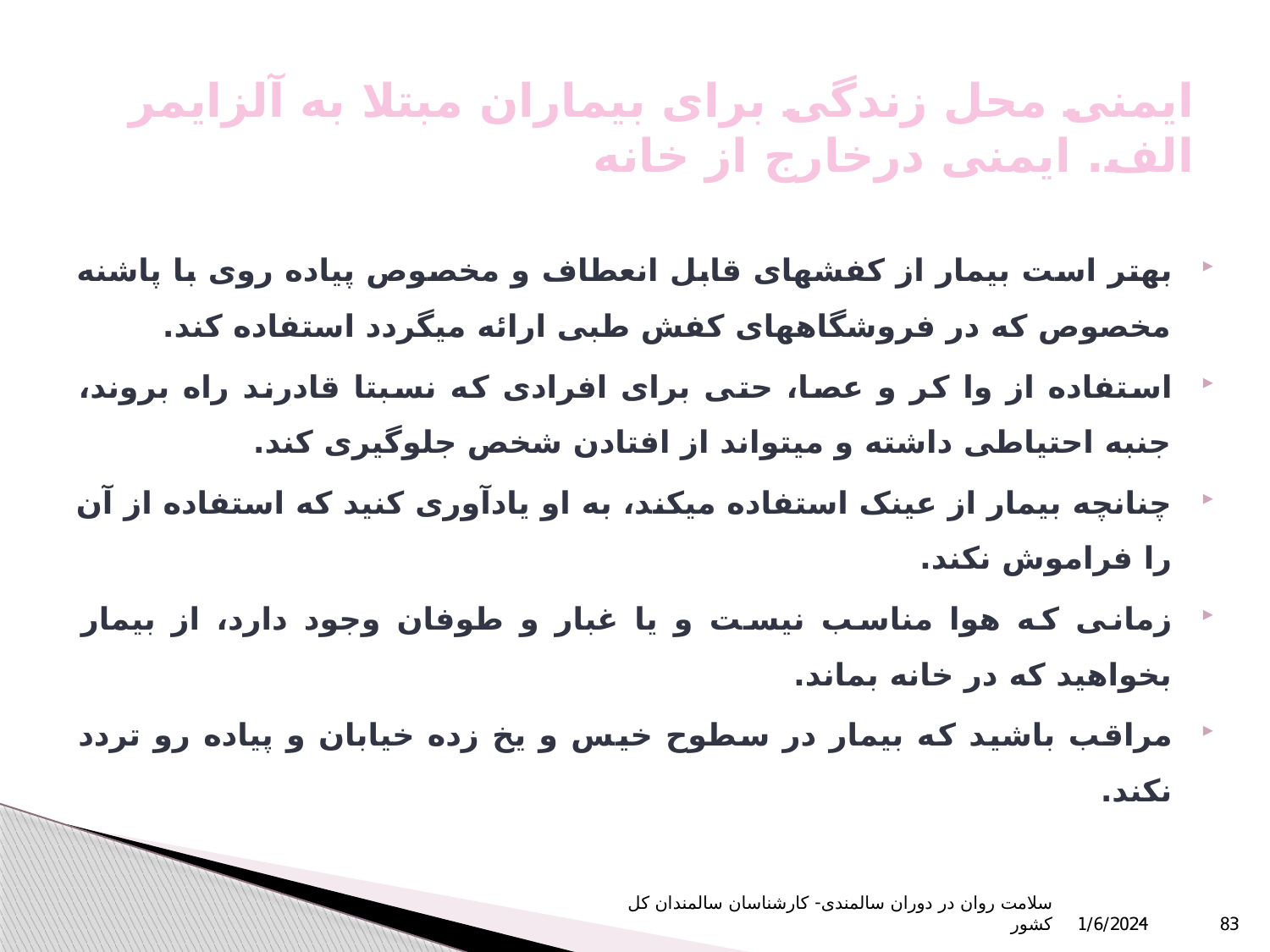

# ایمنی محل زندگی برای بیماران مبتلا به آلزایمر الف. ایمنی درخارج از خانه
بهتر است بیمار از کفشهای قابل انعطاف و مخصوص پیاده روی با پاشنه مخصوص که در فروشگاههای کفش طبی ارائه میگردد استفاده کند.
استفاده از وا کر و عصا، حتی برای افرادی که نسبتا قادرند راه بروند، جنبه احتیاطی داشته و میتواند از افتادن شخص جلوگیری کند.
چنانچه بیمار از عینک استفاده میکند، به او یادآوری کنید که استفاده از آن را فراموش نکند.
زمانی که هوا مناسب نیست و یا غبار و طوفان وجود دارد، از بیمار بخواهید که در خانه بماند.
مراقب باشید که بیمار در سطوح خیس و یخ زده خیابان و پیاده رو تردد نکند.
سلامت روان در دوران سالمندی- کارشناسان سالمندان کل کشور
1/6/2024
83